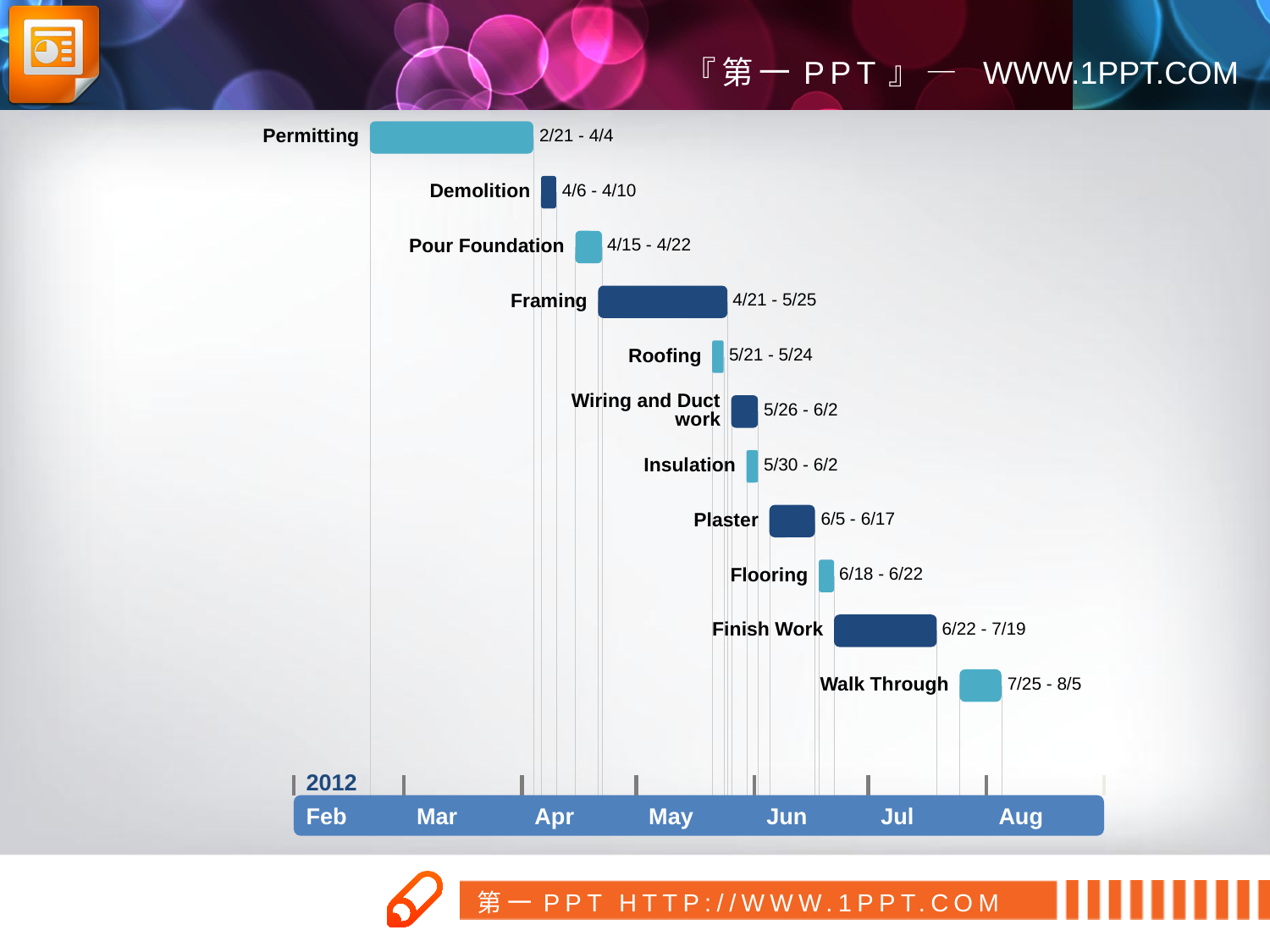

2/21 - 4/4

Permitting
4/6 - 4/10

Demolition
4/15 - 4/22

Pour Foundation
4/21 - 5/25

Framing
5/21 - 5/24

Roofing
5/26 - 6/2

Wiring and Duct work
5/30 - 6/2

Insulation
6/5 - 6/17

Plaster
6/18 - 6/22

Flooring
6/22 - 7/19

Finish Work
7/25 - 8/5

Walk Through
2012

Feb
Mar
Apr
May
Jun
Jul
Aug